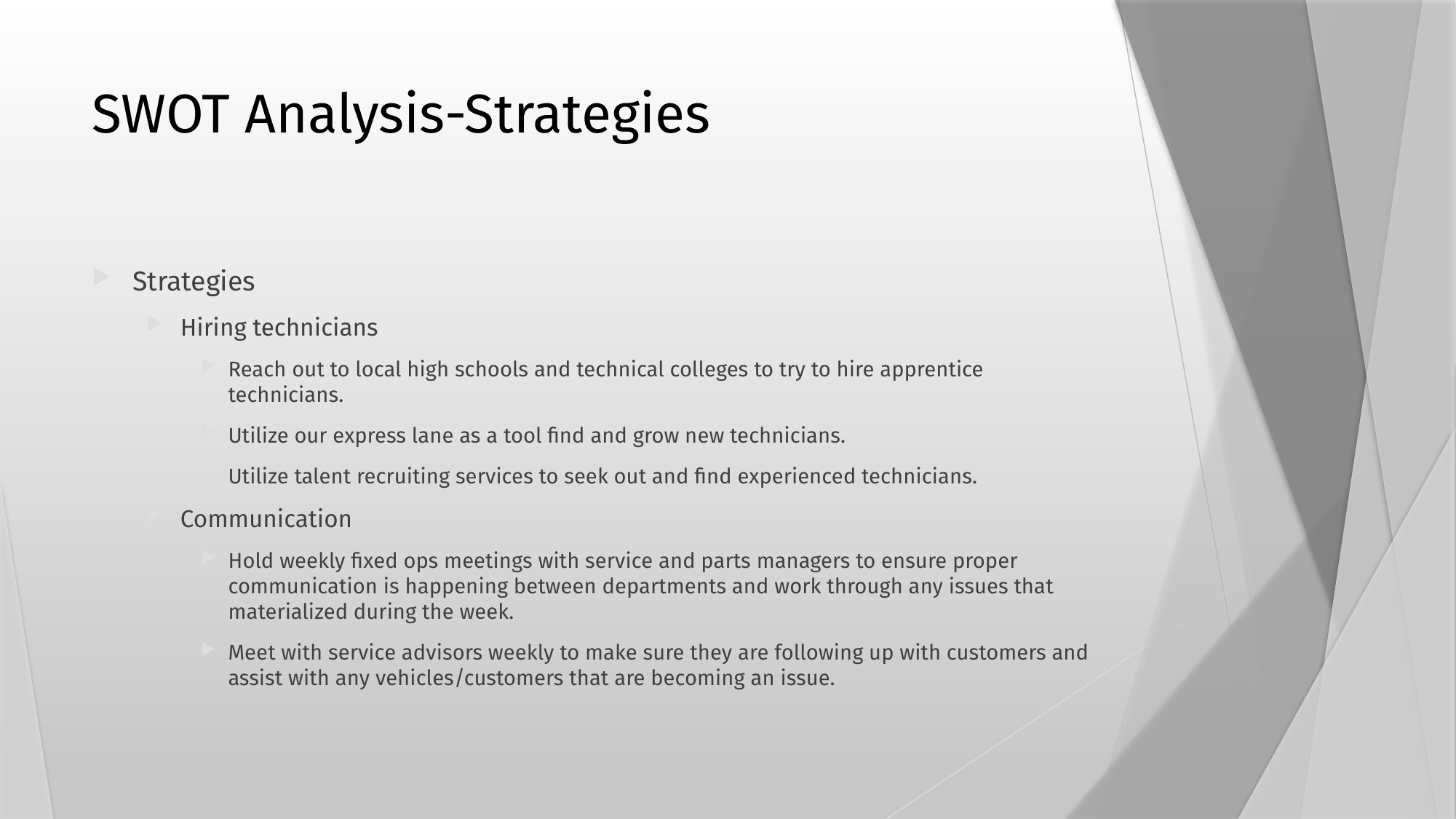

# SWOT Analysis-Strategies
Strategies
Hiring technicians
Reach out to local high schools and technical colleges to try to hire apprentice technicians.
Utilize our express lane as a tool find and grow new technicians.
Utilize talent recruiting services to seek out and find experienced technicians.
Communication
Hold weekly fixed ops meetings with service and parts managers to ensure proper communication is happening between departments and work through any issues that materialized during the week.
Meet with service advisors weekly to make sure they are following up with customers and assist with any vehicles/customers that are becoming an issue.